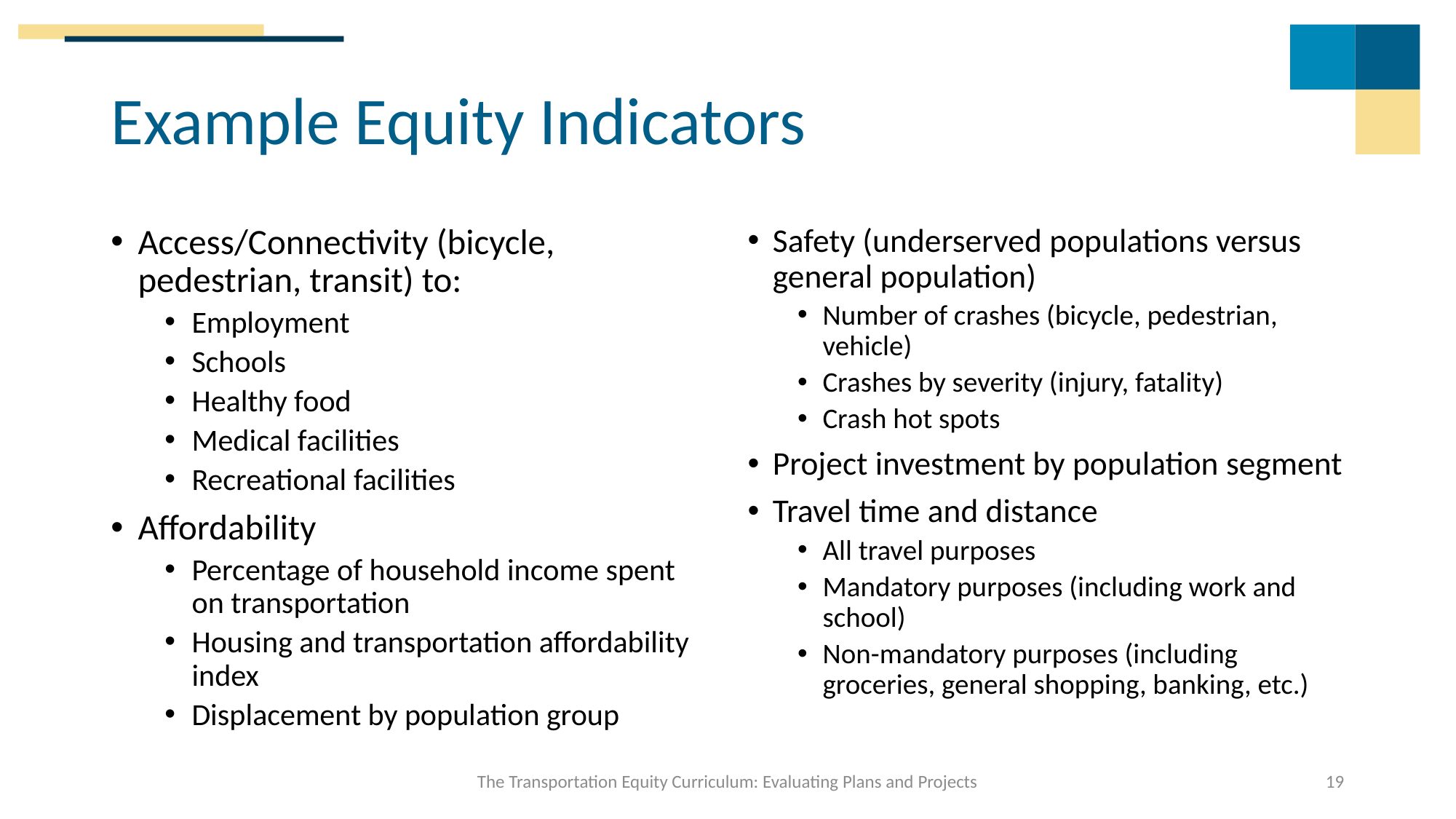

# Example Equity Indicators
Access/Connectivity (bicycle, pedestrian, transit) to:
Employment
Schools
Healthy food
Medical facilities
Recreational facilities
Affordability
Percentage of household income spent on transportation
Housing and transportation affordability index
Displacement by population group

Safety (underserved populations versus general population)
Number of crashes (bicycle, pedestrian, vehicle)
Crashes by severity (injury, fatality)
Crash hot spots
Project investment by population segment
Travel time and distance
All travel purposes
Mandatory purposes (including work and school)
Non-mandatory purposes (including groceries, general shopping, banking, etc.)

The Transportation Equity Curriculum: Evaluating Plans and Projects
19